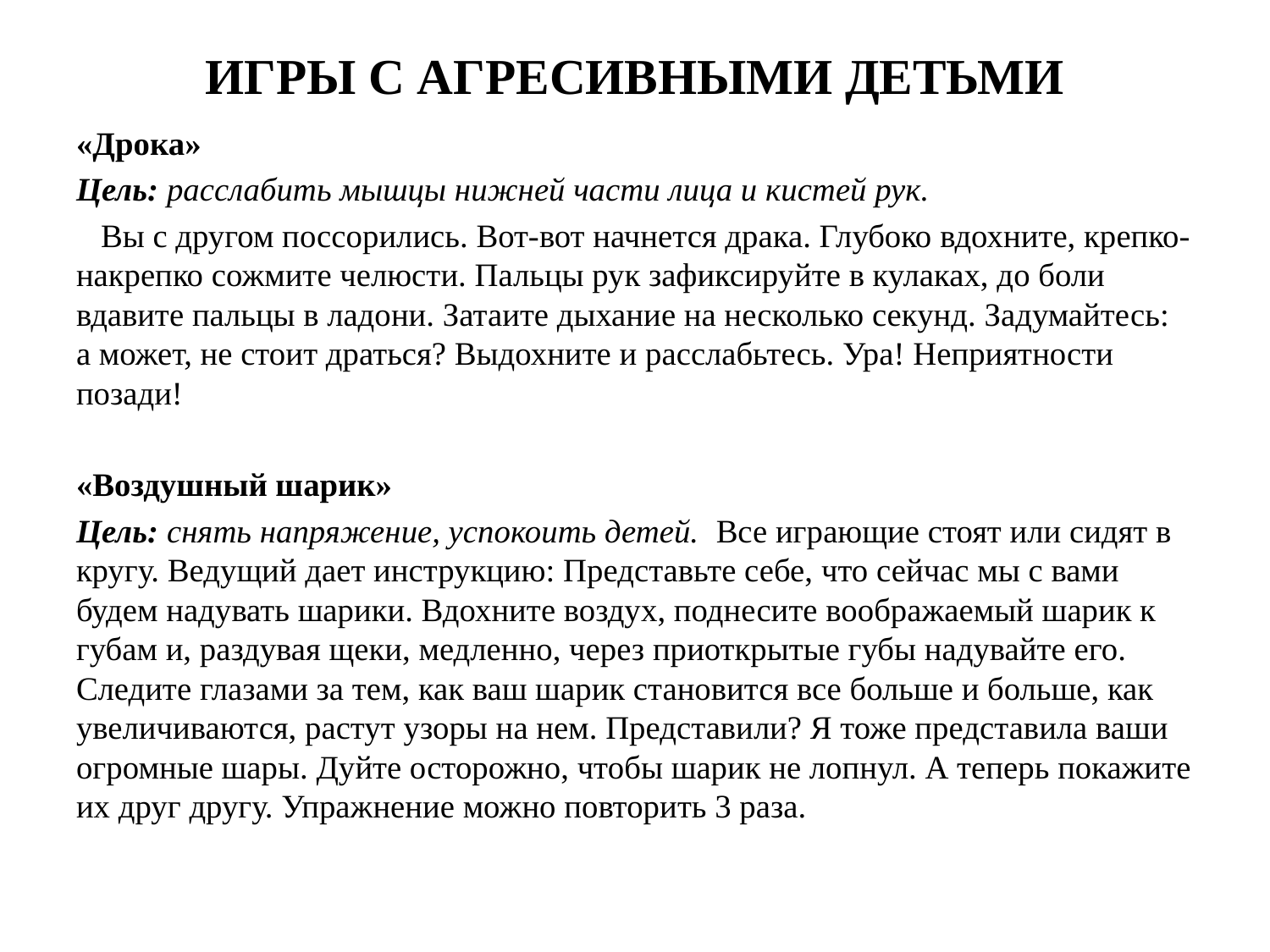

# ИГРЫ С АГРЕСИВНЫМИ ДЕТЬМИ
«Дрока»
Цель: расслабить мышцы нижней части лица и кистей рук.
   Вы с другом поссорились. Вот-вот начнется драка. Глубоко вдохните, крепко-накрепко сожмите челюсти. Пальцы рук зафиксируйте в кулаках, до боли вдавите пальцы в ладони. Затаите дыхание на несколько секунд. Задумайтесь: а может, не стоит драться? Выдохните и расслабьтесь. Ура! Неприятности позади!

«Воздушный шарик»
Цель: снять напряжение, успокоить детей.  Все играющие стоят или сидят в кругу. Ведущий дает инструкцию: Представьте себе, что сейчас мы с вами будем надувать шарики. Вдохните воздух, поднесите воображаемый шарик к губам и, раздувая щеки, медленно, через приоткрытые губы надувайте его. Следите глазами за тем, как ваш шарик становится все больше и больше, как увеличиваются, растут узоры на нем. Представили? Я тоже представила ваши огромные шары. Дуйте осторожно, чтобы шарик не лопнул. А теперь покажите их друг другу. Упражнение можно повторить 3 раза.